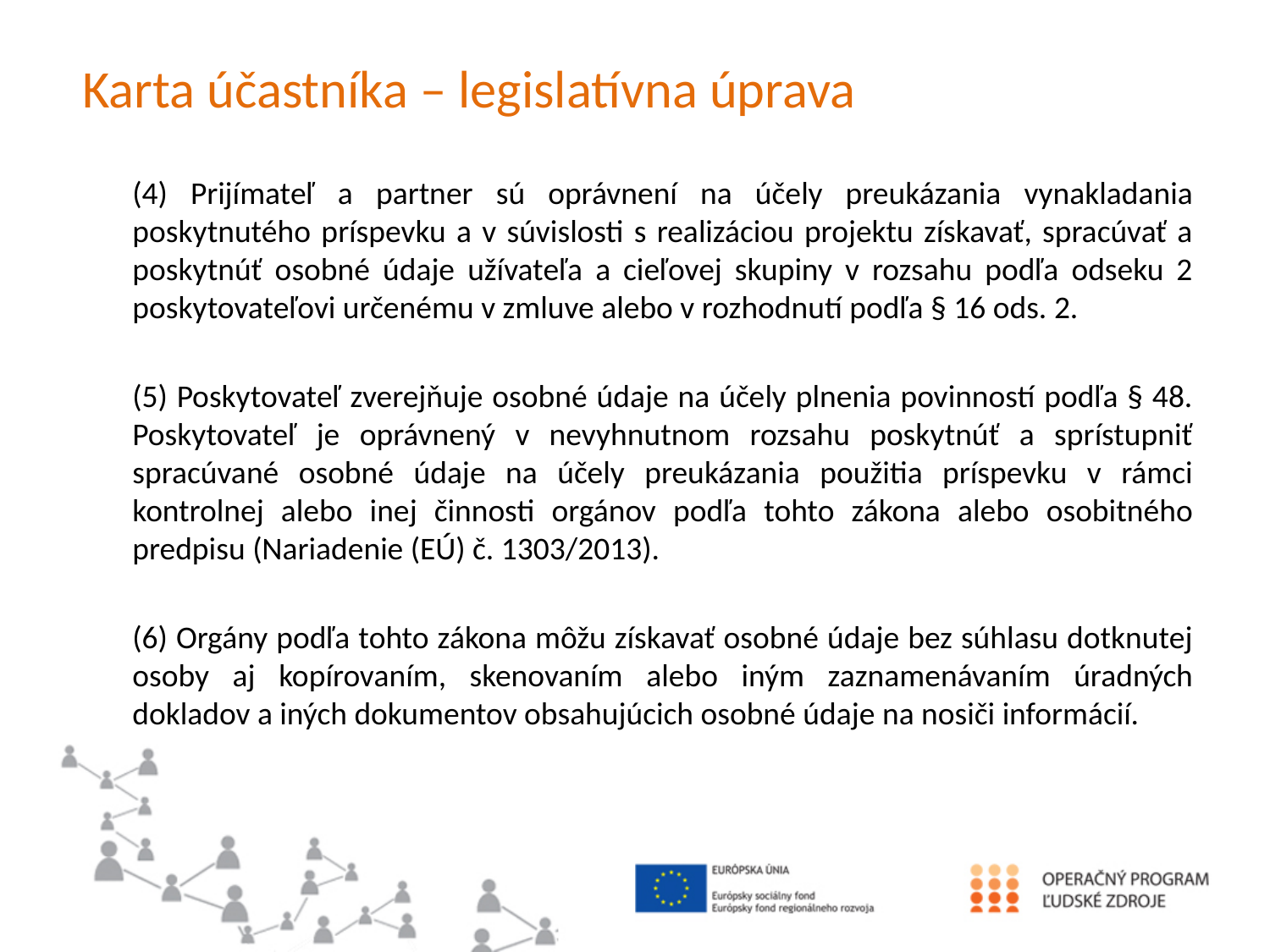

# Karta účastníka – legislatívna úprava
(4) Prijímateľ a partner sú oprávnení na účely preukázania vynakladania poskytnutého príspevku a v súvislosti s realizáciou projektu získavať, spracúvať a poskytnúť osobné údaje užívateľa a cieľovej skupiny v rozsahu podľa odseku 2 poskytovateľovi určenému v zmluve alebo v rozhodnutí podľa § 16 ods. 2.

(5) Poskytovateľ zverejňuje osobné údaje na účely plnenia povinností podľa § 48. Poskytovateľ je oprávnený v nevyhnutnom rozsahu poskytnúť a sprístupniť spracúvané osobné údaje na účely preukázania použitia príspevku v rámci kontrolnej alebo inej činnosti orgánov podľa tohto zákona alebo osobitného predpisu (Nariadenie (EÚ) č. 1303/2013).

(6) Orgány podľa tohto zákona môžu získavať osobné údaje bez súhlasu dotknutej osoby aj kopírovaním, skenovaním alebo iným zaznamenávaním úradných dokladov a iných dokumentov obsahujúcich osobné údaje na nosiči informácií.